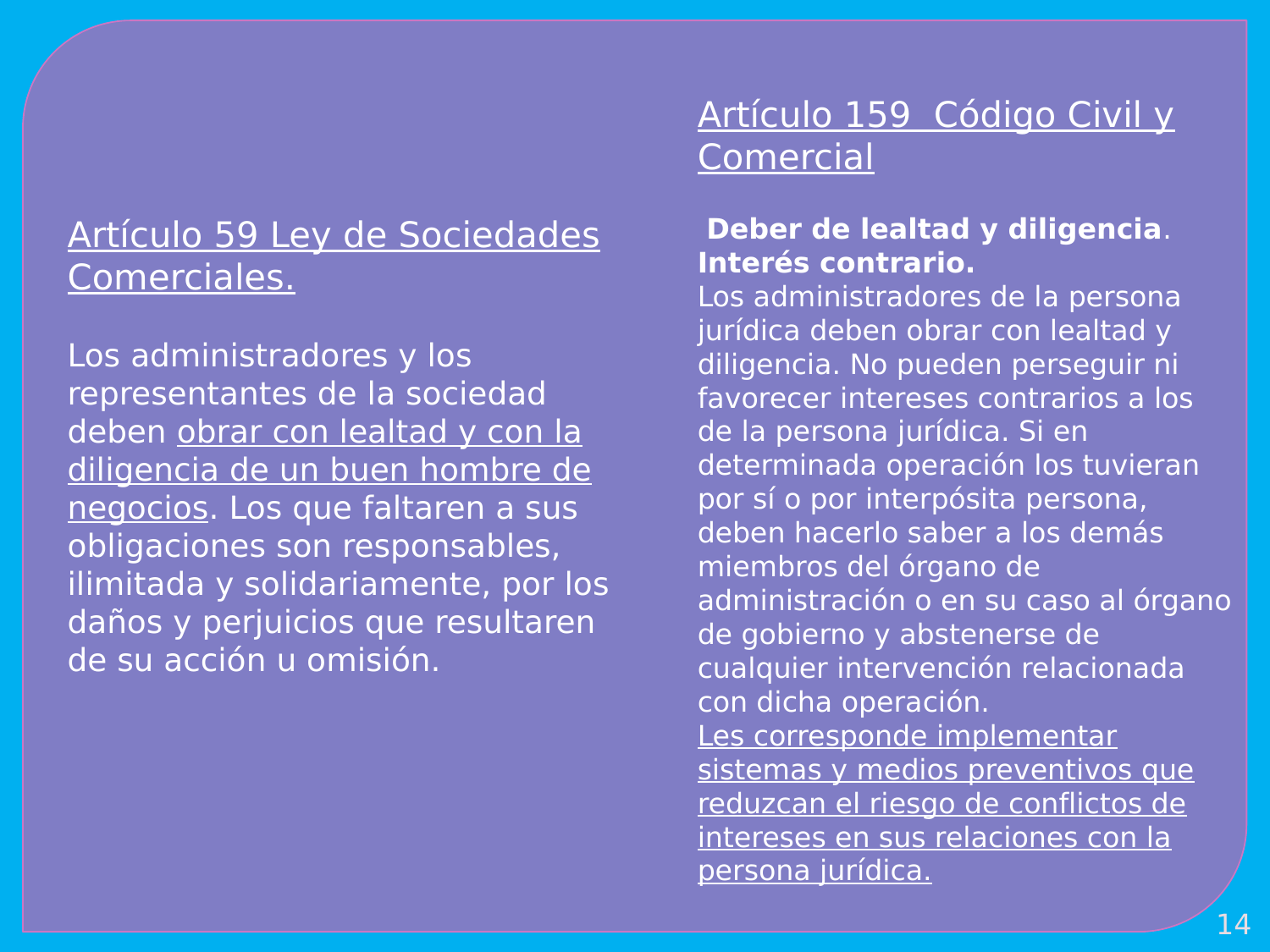

Artículo 159  Código Civil y Comercial

 Deber de lealtad y diligencia. Interés contrario.
Los administradores de la persona jurídica deben obrar con lealtad y
diligencia. No pueden perseguir ni favorecer intereses contrarios a los de la persona jurídica. Si en determinada operación los tuvieran por sí o por interpósita persona, deben hacerlo saber a los demás miembros del órgano de administración o en su caso al órgano de gobierno y abstenerse de cualquier intervención relacionada con dicha operación.
Les corresponde implementar sistemas y medios preventivos que
reduzcan el riesgo de conflictos de intereses en sus relaciones con la
persona jurídica.

Artículo 59 Ley de Sociedades Comerciales.

Los administradores y los representantes de la sociedad deben obrar con lealtad y con la diligencia de un buen hombre de negocios. Los que faltaren a sus obligaciones son responsables, ilimitada y solidariamente, por los daños y perjuicios que resultaren de su acción u omisión.
14